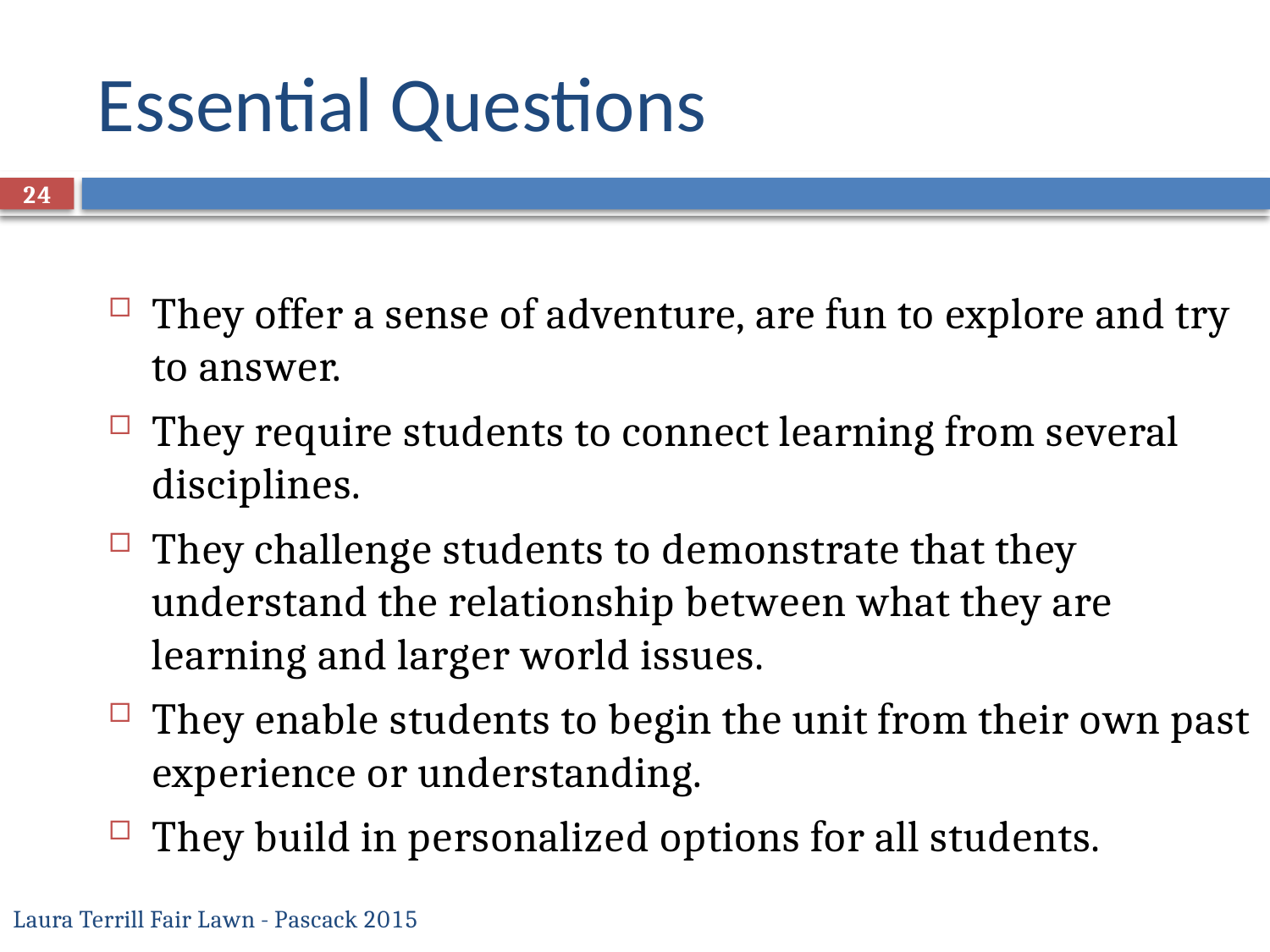

# Essential Questions
24
They offer a sense of adventure, are fun to explore and try to answer.
They require students to connect learning from several disciplines.
They challenge students to demonstrate that they understand the relationship between what they are learning and larger world issues.
They enable students to begin the unit from their own past experience or understanding.
They build in personalized options for all students.

Laura Terrill Fair Lawn - Pascack 2015